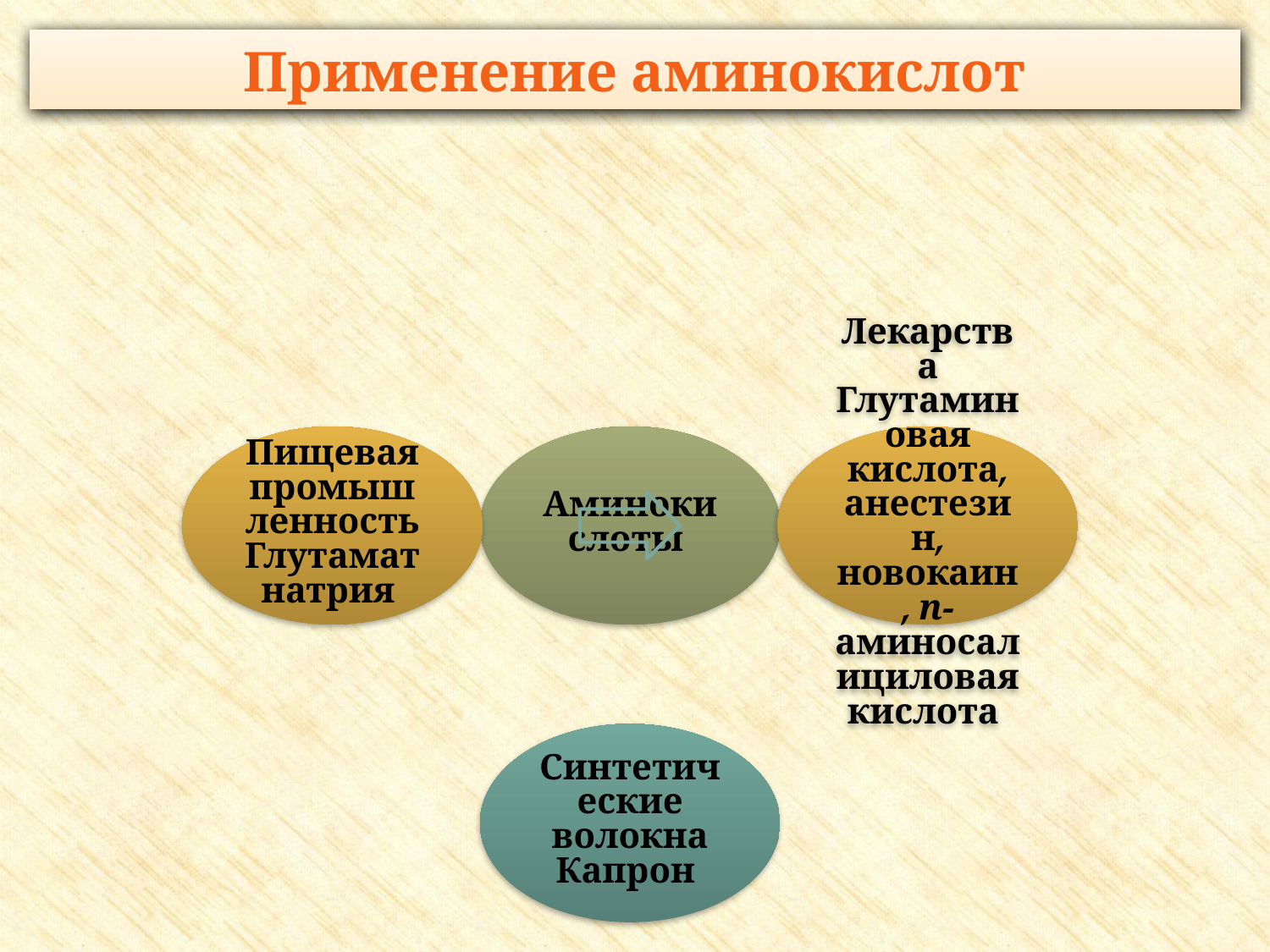

# Применение аминокислот
Аминокислоты
Лекарства
Глутаминовая кислота, анестезин, новокаин, п-аминосалициловая кислота
Синтетические волокна
Капрон
Пищевая промышленность
Глутамат натрия